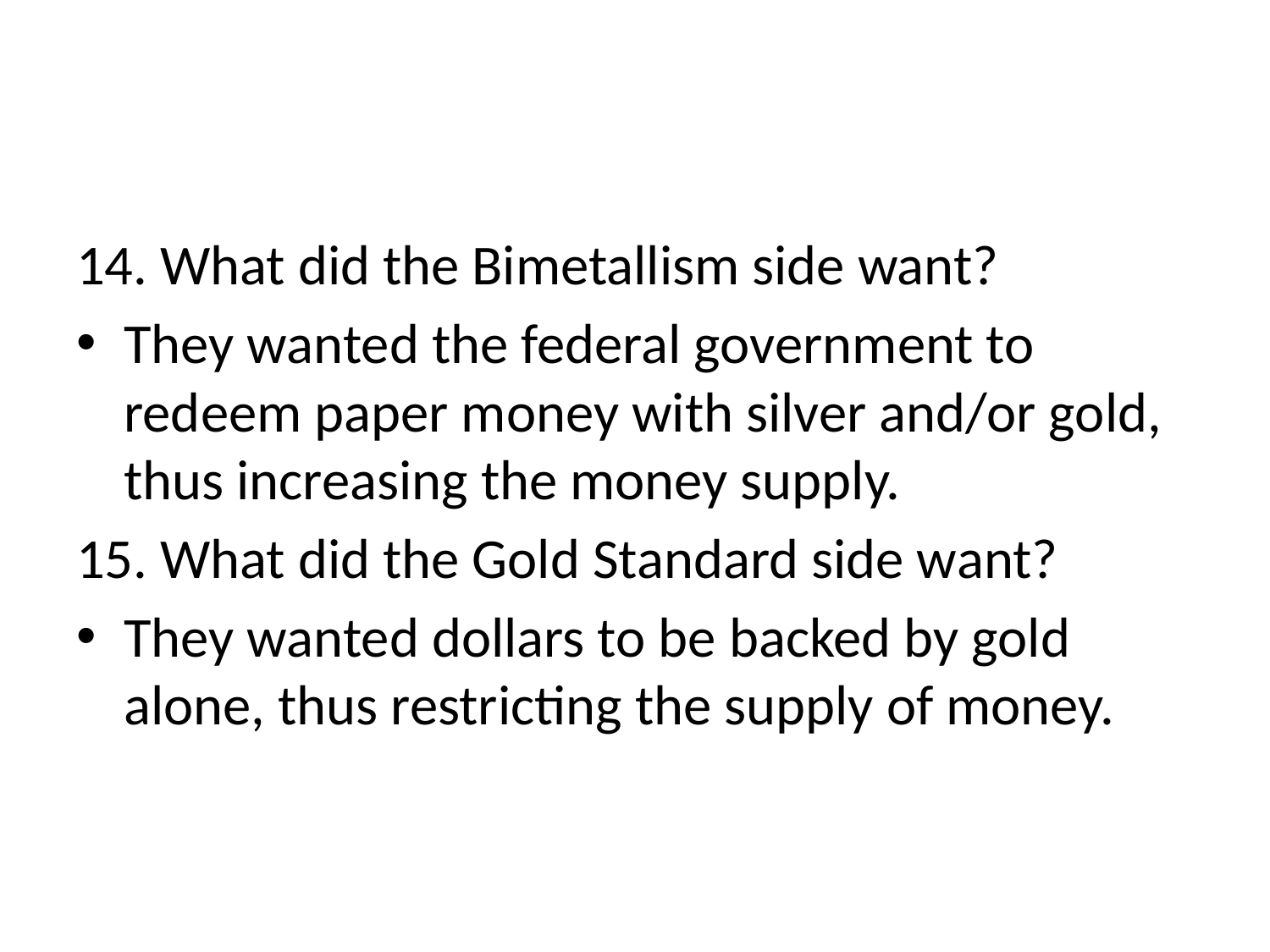

#
14. What did the Bimetallism side want?
They wanted the federal government to redeem paper money with silver and/or gold, thus increasing the money supply.
15. What did the Gold Standard side want?
They wanted dollars to be backed by gold alone, thus restricting the supply of money.